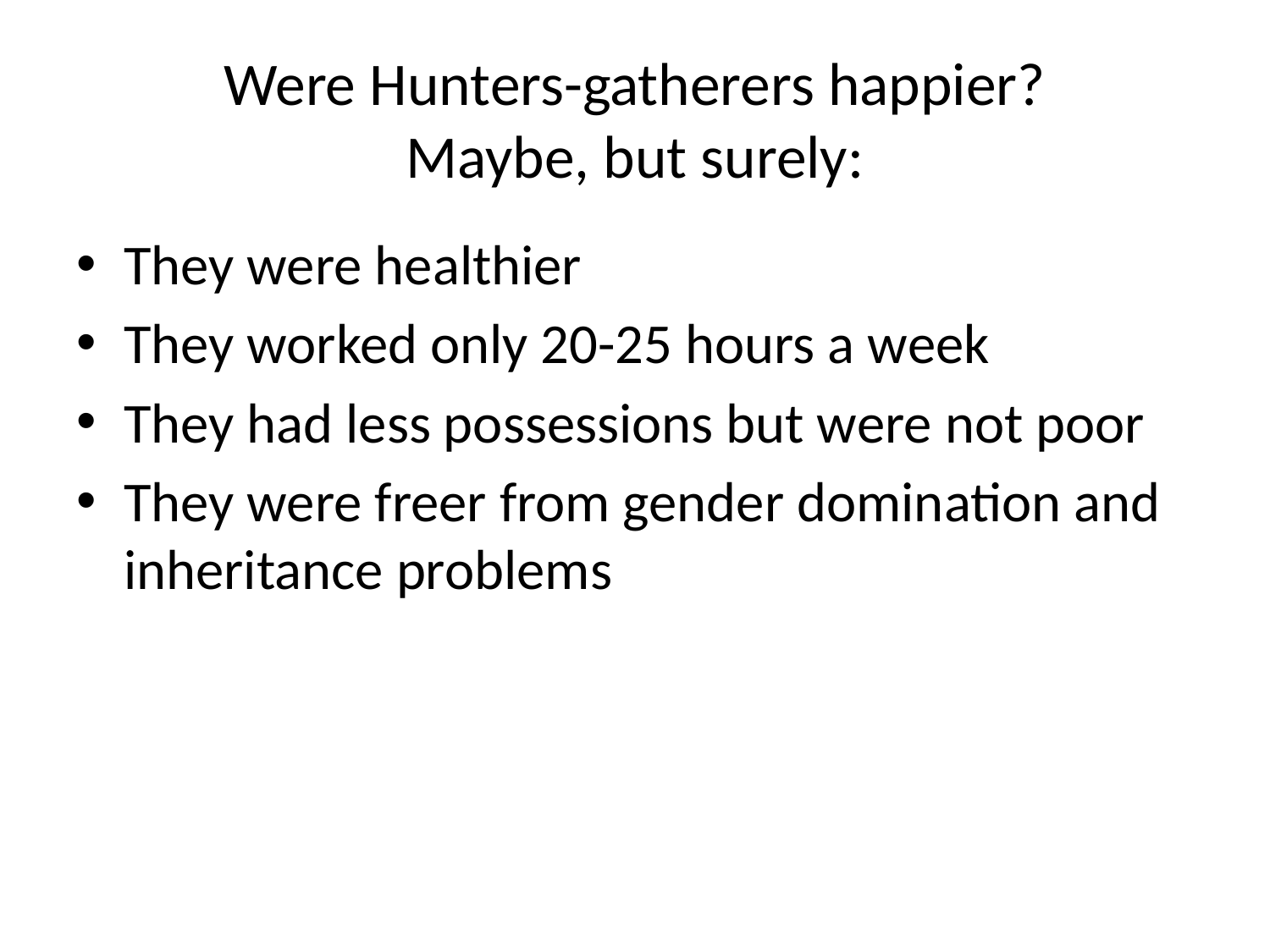

# Were Hunters-gatherers happier? Maybe, but surely:
They were healthier
They worked only 20-25 hours a week
They had less possessions but were not poor
They were freer from gender domination and inheritance problems